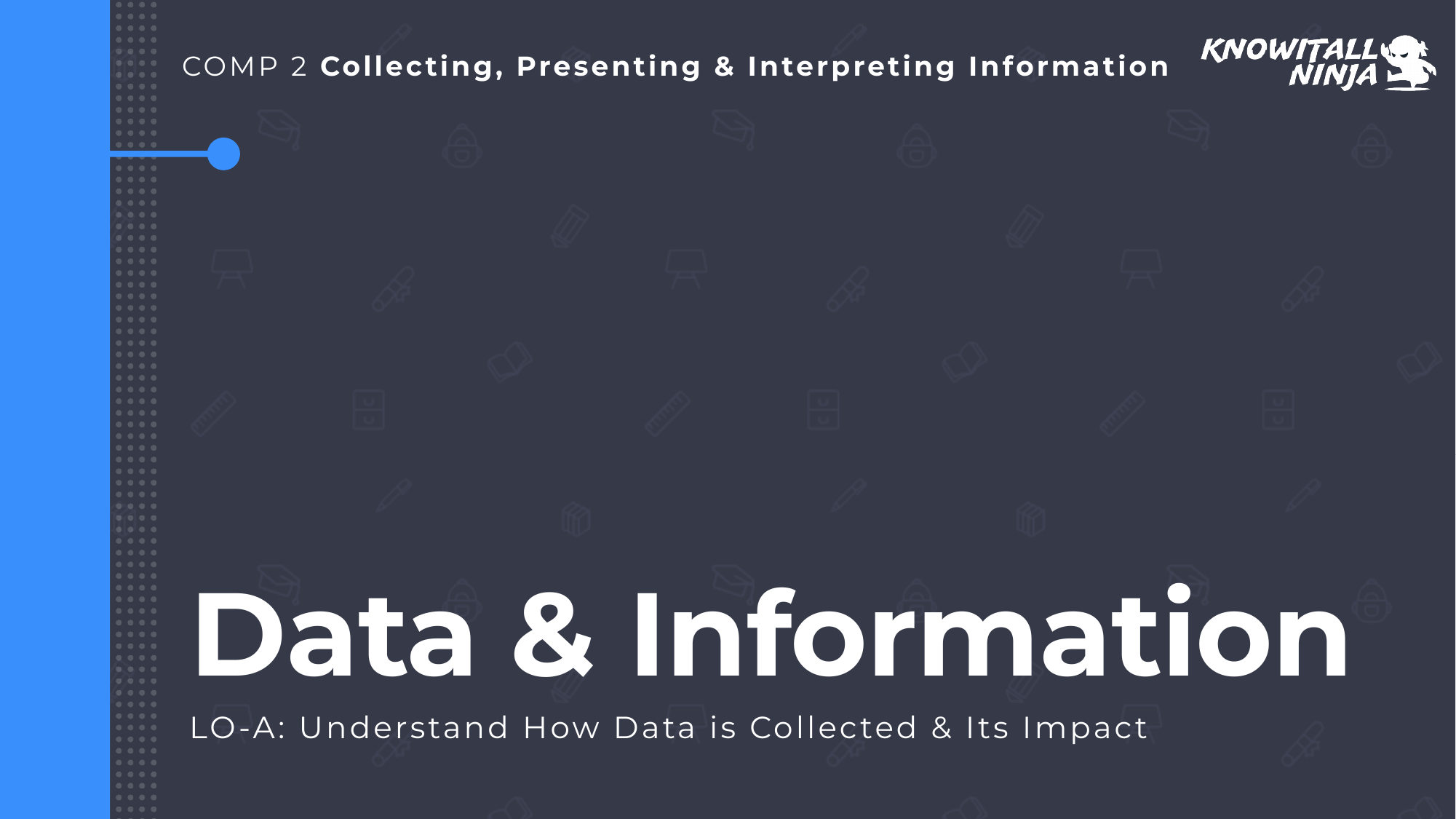

# Data & Information
LO-A: Understand How Data is Collected & Its Impact